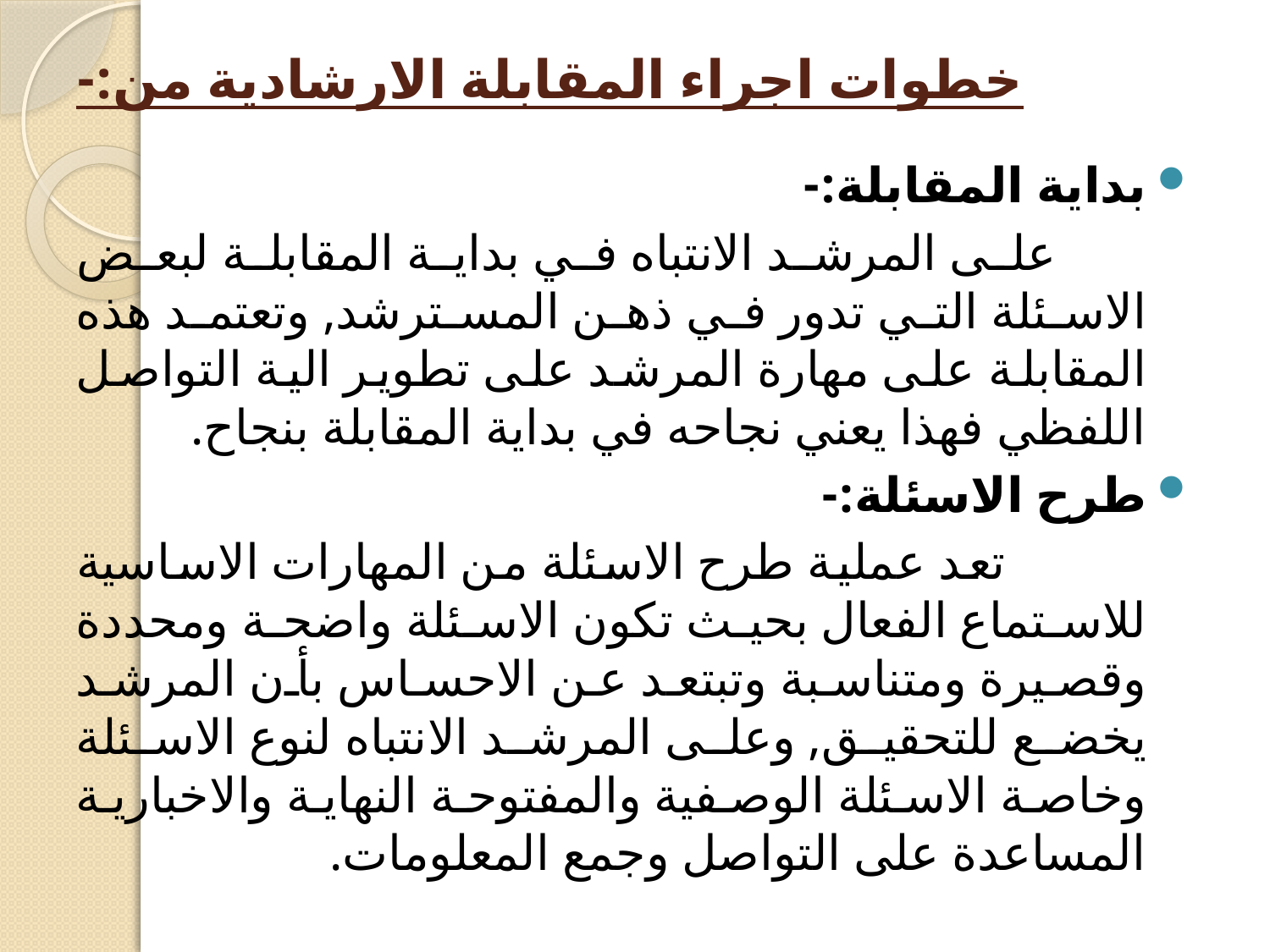

# خطوات اجراء المقابلة الارشادية من:-
بداية المقابلة:-
          على المرشد الانتباه في بداية المقابلة لبعض الاسئلة التي تدور في ذهن المسترشد, وتعتمد هذه المقابلة على مهارة المرشد على تطوير الية التواصل اللفظي فهذا يعني نجاحه في بداية المقابلة بنجاح.
طرح الاسئلة:-
              تعد عملية طرح الاسئلة من المهارات الاساسية للاستماع الفعال بحيث تكون الاسئلة واضحة ومحددة وقصيرة ومتناسبة وتبتعد عن الاحساس بأن المرشد يخضع للتحقيق, وعلى المرشد الانتباه لنوع الاسئلة وخاصة الاسئلة الوصفية والمفتوحة النهاية والاخبارية المساعدة على التواصل وجمع المعلومات.